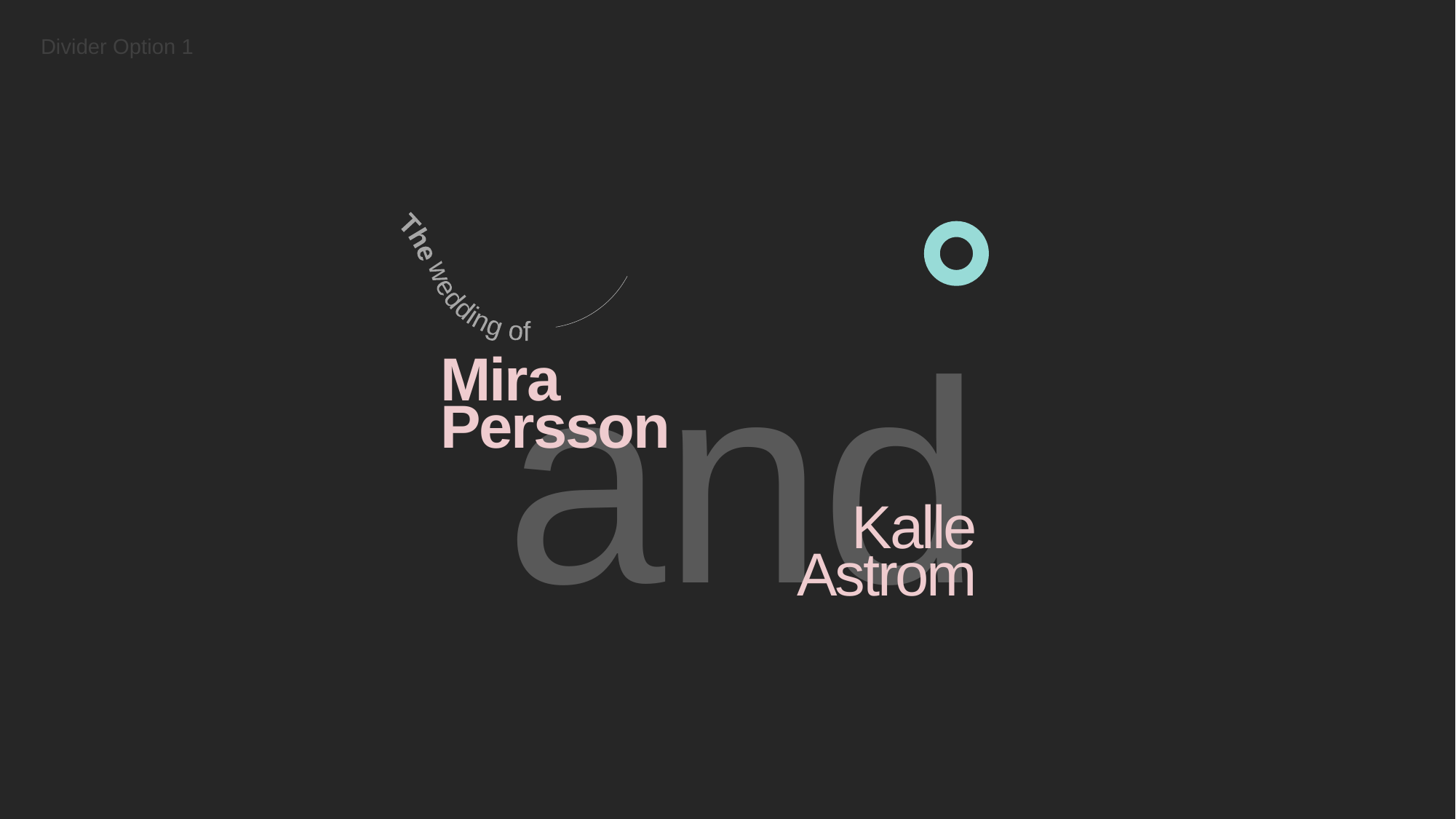

# Divider Option 1
Mira Persson
Kalle
Astrom